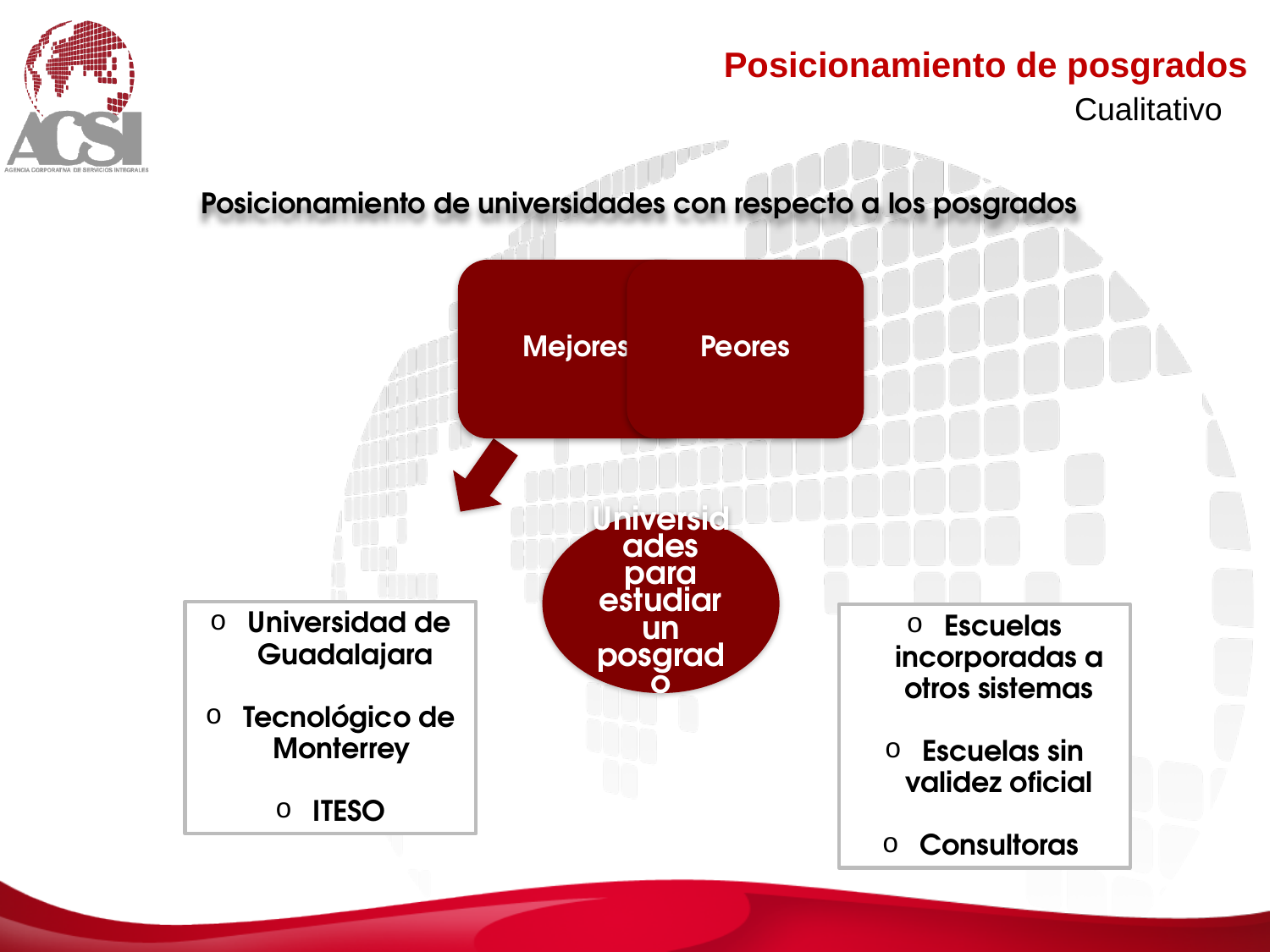

Posicionamiento de posgrados
Cualitativo
Posicionamiento de universidades con respecto a los posgrados
Universidades para estudiar un posgrado
Mejores
Peores
 Universidad de Guadalajara

 Tecnológico de Monterrey

 ITESO
 Escuelas incorporadas a otros sistemas

 Escuelas sin validez oficial

 Consultoras